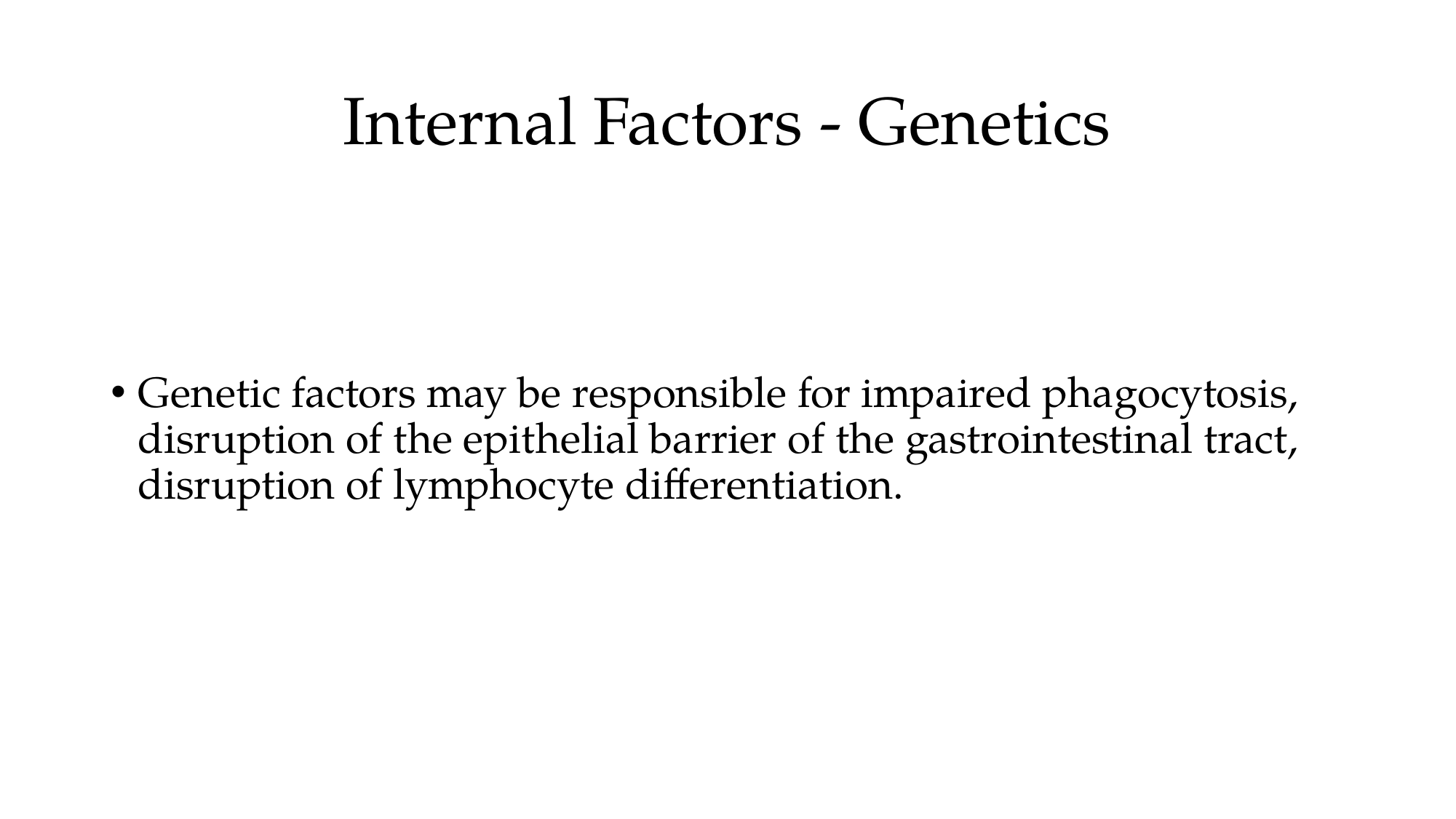

# Internal Factors - Genetics

Genetic factors may be responsible for impaired phagocytosis, disruption of the epithelial barrier of the gastrointestinal tract, disruption of lymphocyte differentiation.